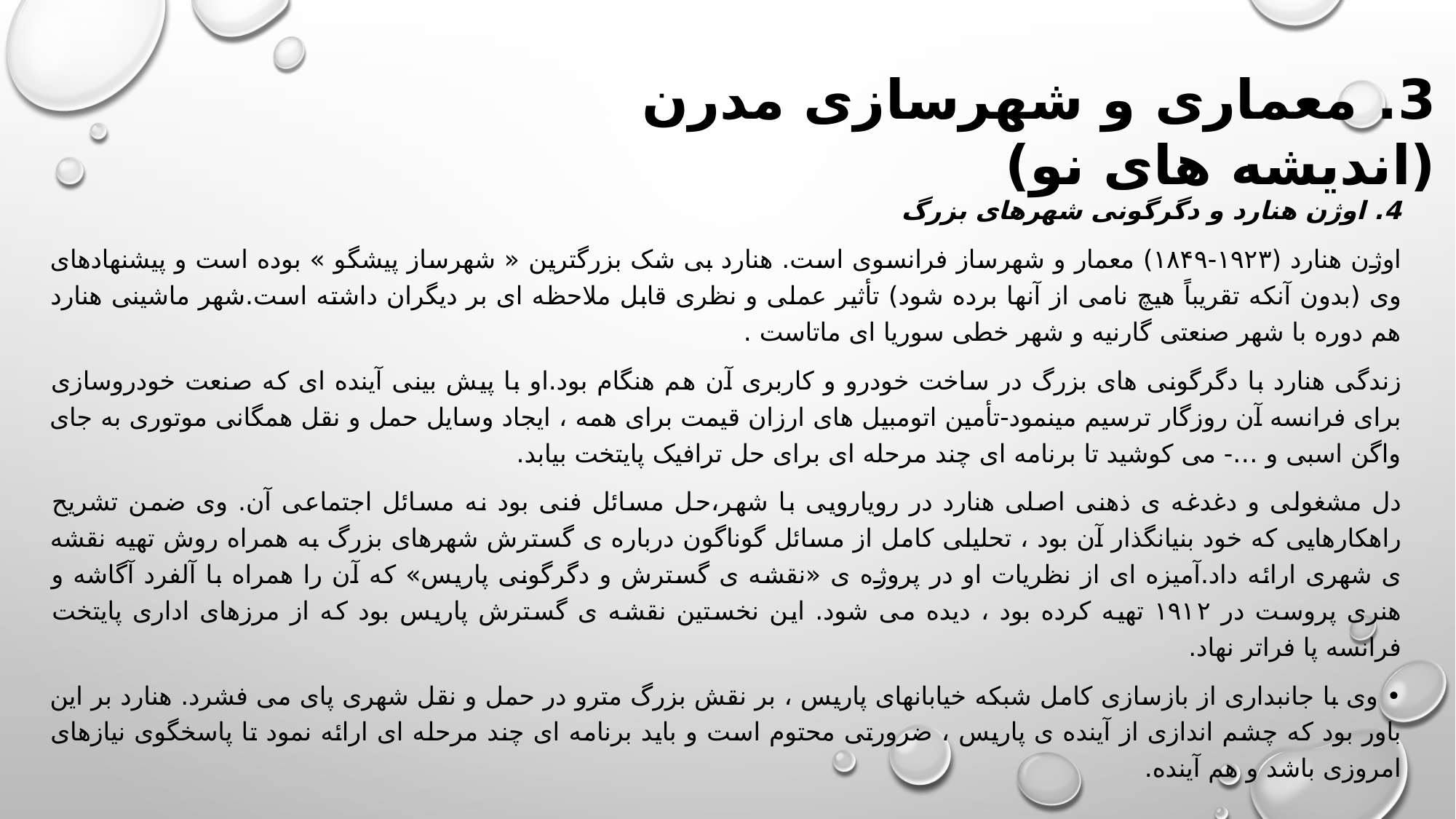

3. معماری و شهرسازی مدرن (اندیشه های نو)
4. اوژن هنارد و دگرگونی شهرهای بزرگ
اوژن هنارد (۱۹۲۳-۱۸۴۹) معمار و شهرساز فرانسوی است. هنارد بی شک بزرگترین « شهرساز پیشگو » بوده است و پیشنهادهای وی (بدون آنکه تقریباً هیچ نامی از آنها برده شود) تأثیر عملی و نظری قابل ملاحظه ای بر دیگران داشته است.شهر ماشینی هنارد هم دوره با شهر صنعتی گارنیه و شهر خطی سوریا ای ماتاست .
زندگی هنارد با دگرگونی های بزرگ در ساخت خودرو و کاربری آن هم هنگام بود.او با پیش بینی آینده ای که صنعت خودروسازی برای فرانسه آن روزگار ترسیم مینمود-تأمین اتومبیل های ارزان قیمت برای همه ، ایجاد وسایل حمل و نقل همگانی موتوری به جای واگن اسبی و …- می کوشید تا برنامه ای چند مرحله ای برای حل ترافیک پایتخت بیابد.
دل مشغولی و دغدغه ی ذهنی اصلی هنارد در رویارویی با شهر،حل مسائل فنی بود نه مسائل اجتماعی آن. وی ضمن تشریح راهکارهایی که خود بنیانگذار آن بود ، تحلیلی کامل از مسائل گوناگون درباره ی گسترش شهرهای بزرگ به همراه روش تهیه نقشه ی شهری ارائه داد.آمیزه ای از نظریات او در پروژه ی «نقشه ی گسترش و دگرگونی پاریس» که آن را همراه با آلفرد آگاشه و هنری پروست در ۱۹۱۲ تهیه کرده بود ، دیده می شود. این نخستین نقشه ی گسترش پاریس بود که از مرزهای اداری پایتخت فرانسه پا فراتر نهاد.
• وی با جانبداری از بازسازی کامل شبکه خیابانهای پاریس ، بر نقش بزرگ مترو در حمل و نقل شهری پای می فشرد. هنارد بر این باور بود که چشم اندازی از آینده ی پاریس ، ضرورتی محتوم است و باید برنامه ای چند مرحله ای ارائه نمود تا پاسخگوی نیازهای امروزی باشد و هم آینده.